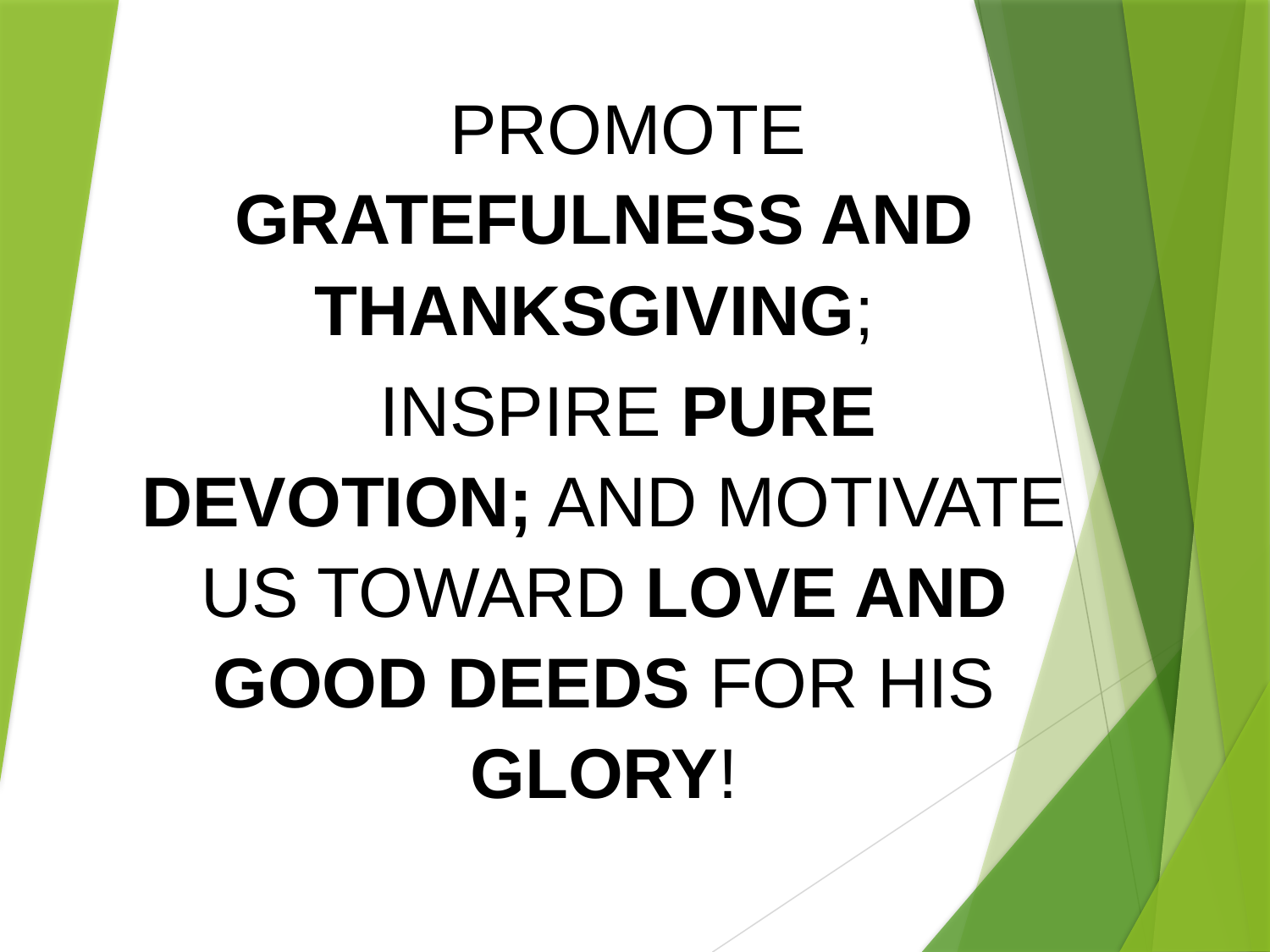

PROMOTE GRATEFULNESS AND THANKSGIVING;
INSPIRE PURE DEVOTION; AND MOTIVATE US TOWARD LOVE AND GOOD DEEDS FOR HIS GLORY!